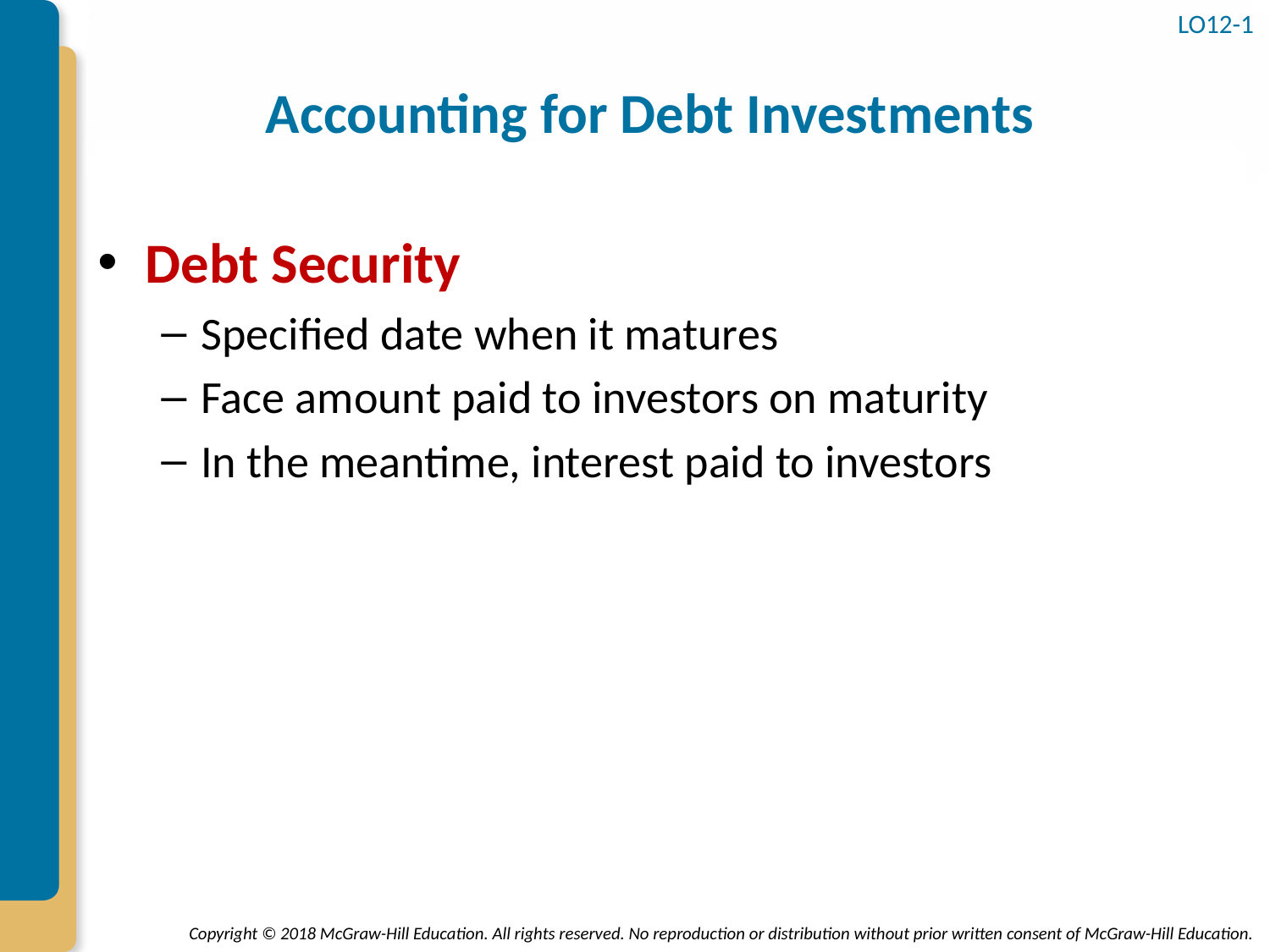

LO12-1
# Accounting for Debt Investments
Debt Security
Specified date when it matures
Face amount paid to investors on maturity
In the meantime, interest paid to investors